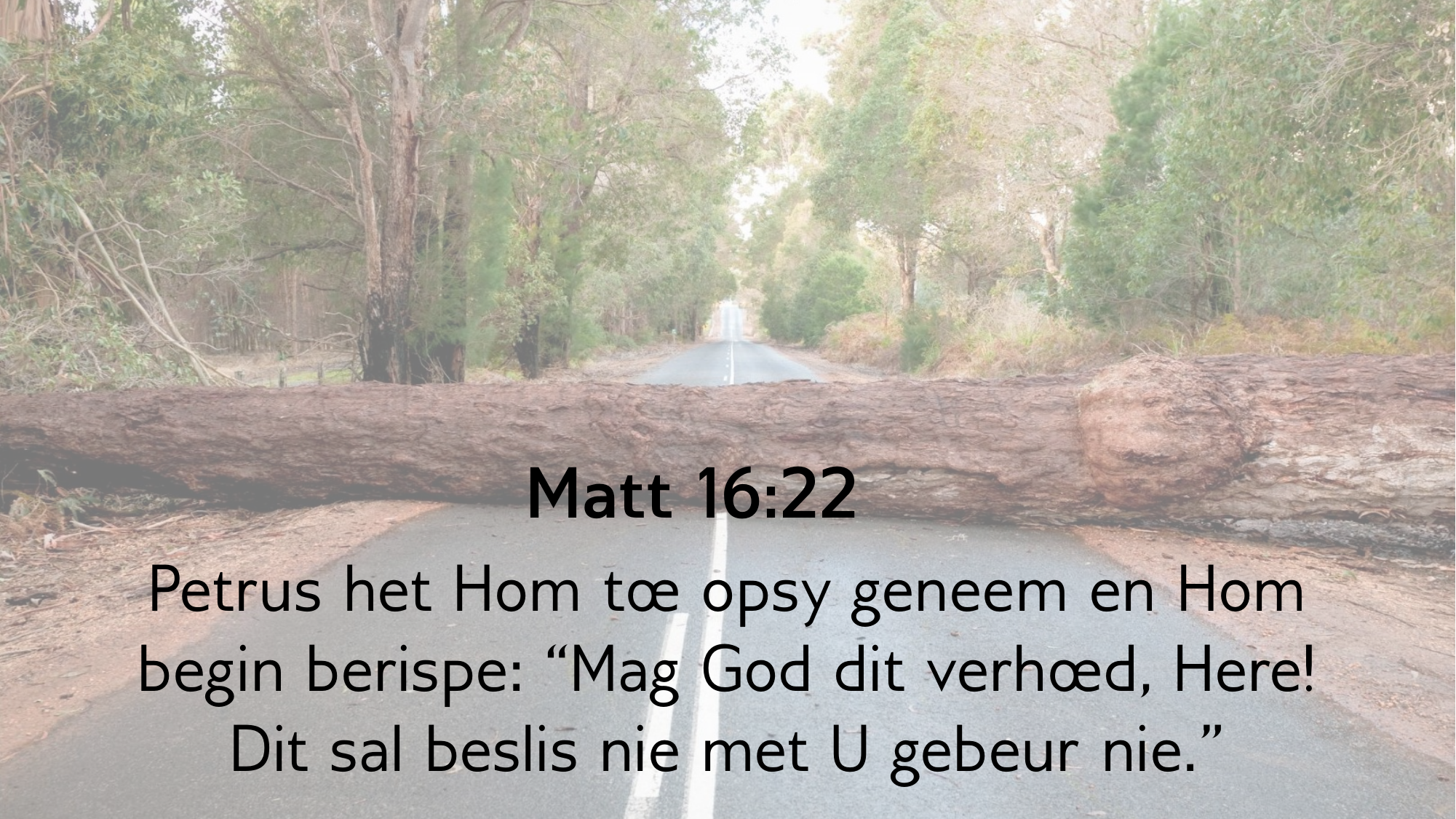

Matt 16:22
Petrus het Hom toe opsy geneem en Hom begin berispe: “Mag God dit verhoed, Here! Dit sal beslis nie met U gebeur nie.”